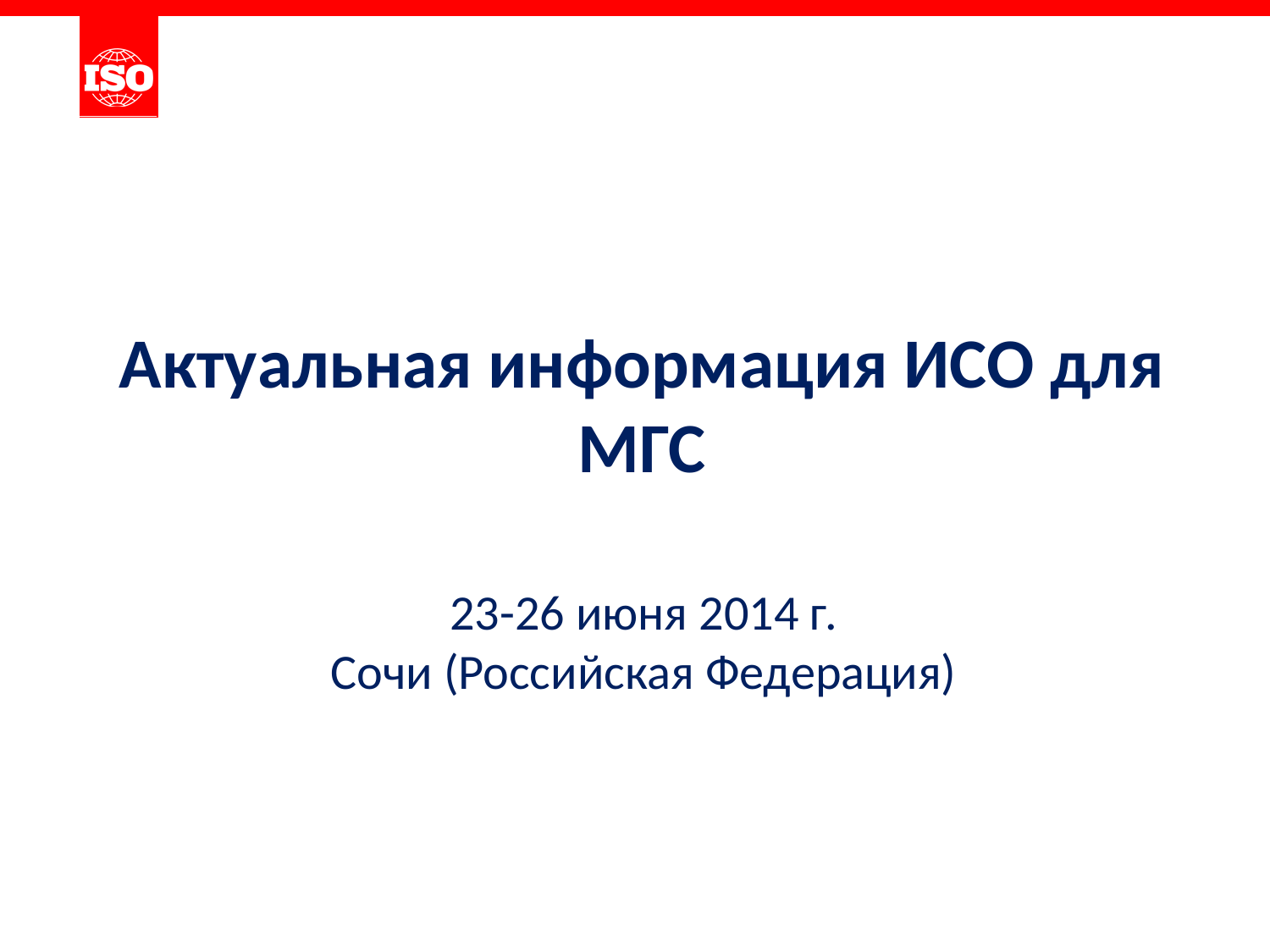

# Актуальная информация ИСО для МГС
23-26 июня 2014 г.
Сочи (Российская Федерация)